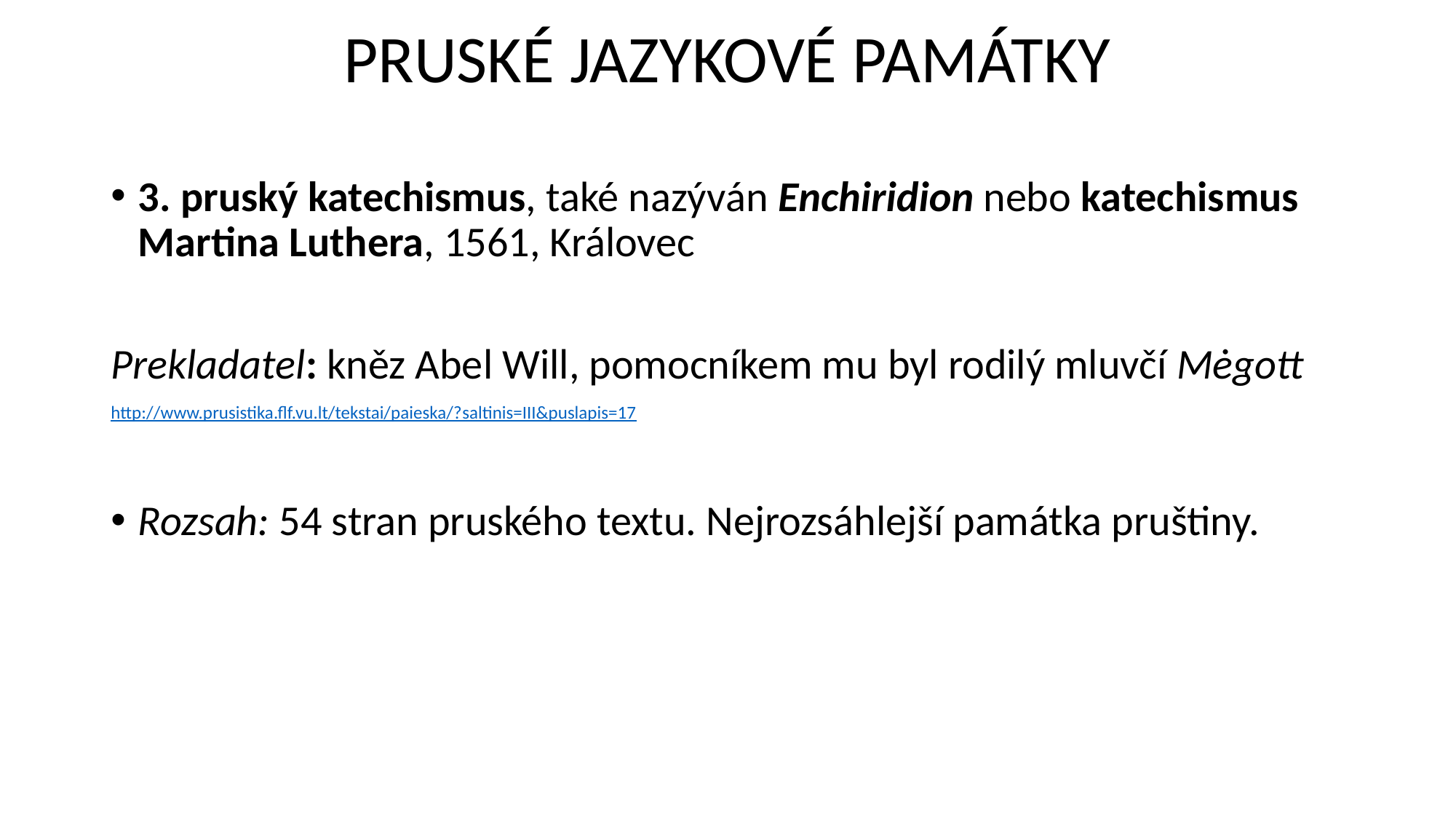

# PRUSKÉ JAZYKOVÉ PAMÁTKY

3. pruský katechismus, také nazýván Enchiridion nebo katechismus Martina Luthera, 1561, Královec

Prekladatel: kněz Abel Will, pomocníkem mu byl rodilý mluvčí Mėgott
http://www.prusistika.flf.vu.lt/tekstai/paieska/?saltinis=III&puslapis=17

Rozsah: 54 stran pruského textu. Nejrozsáhlejší památka pruštiny.